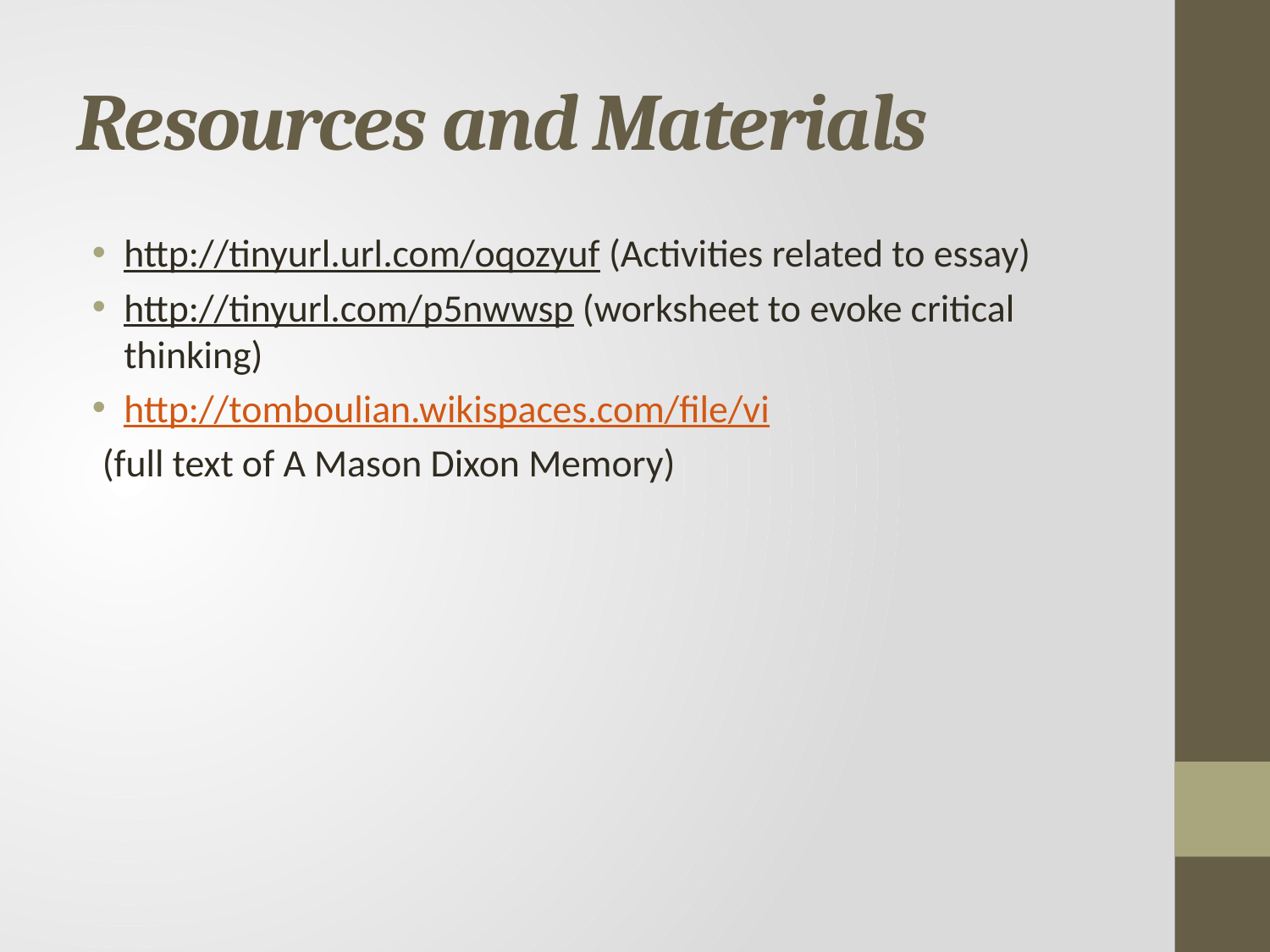

# Resources and Materials
http://tinyurl.url.com/oqozyuf (Activities related to essay)
http://tinyurl.com/p5nwwsp (worksheet to evoke critical thinking)
http://tomboulian.wikispaces.com/file/vi
   (full text of A Mason Dixon Memory)